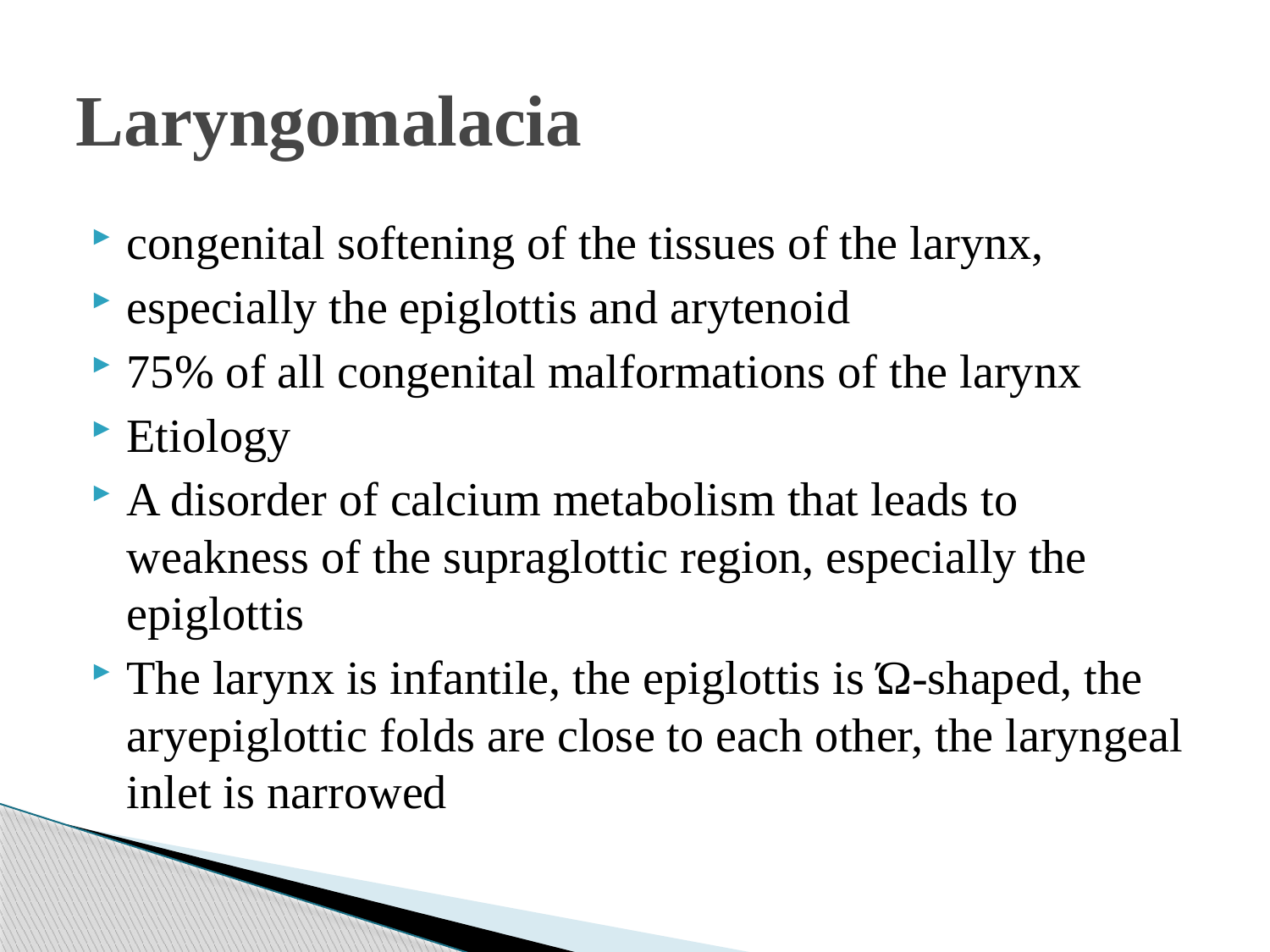

# Laryngomalacia
congenital softening of the tissues of the larynx,
especially the epiglottis and arytenoid
75% of all congenital malformations of the larynx
Etiology
A disorder of calcium metabolism that leads to weakness of the supraglottic region, especially the epiglottis
The larynx is infantile, the epiglottis is Ώ-shaped, the aryepiglottic folds are close to each other, the laryngeal inlet is narrowed